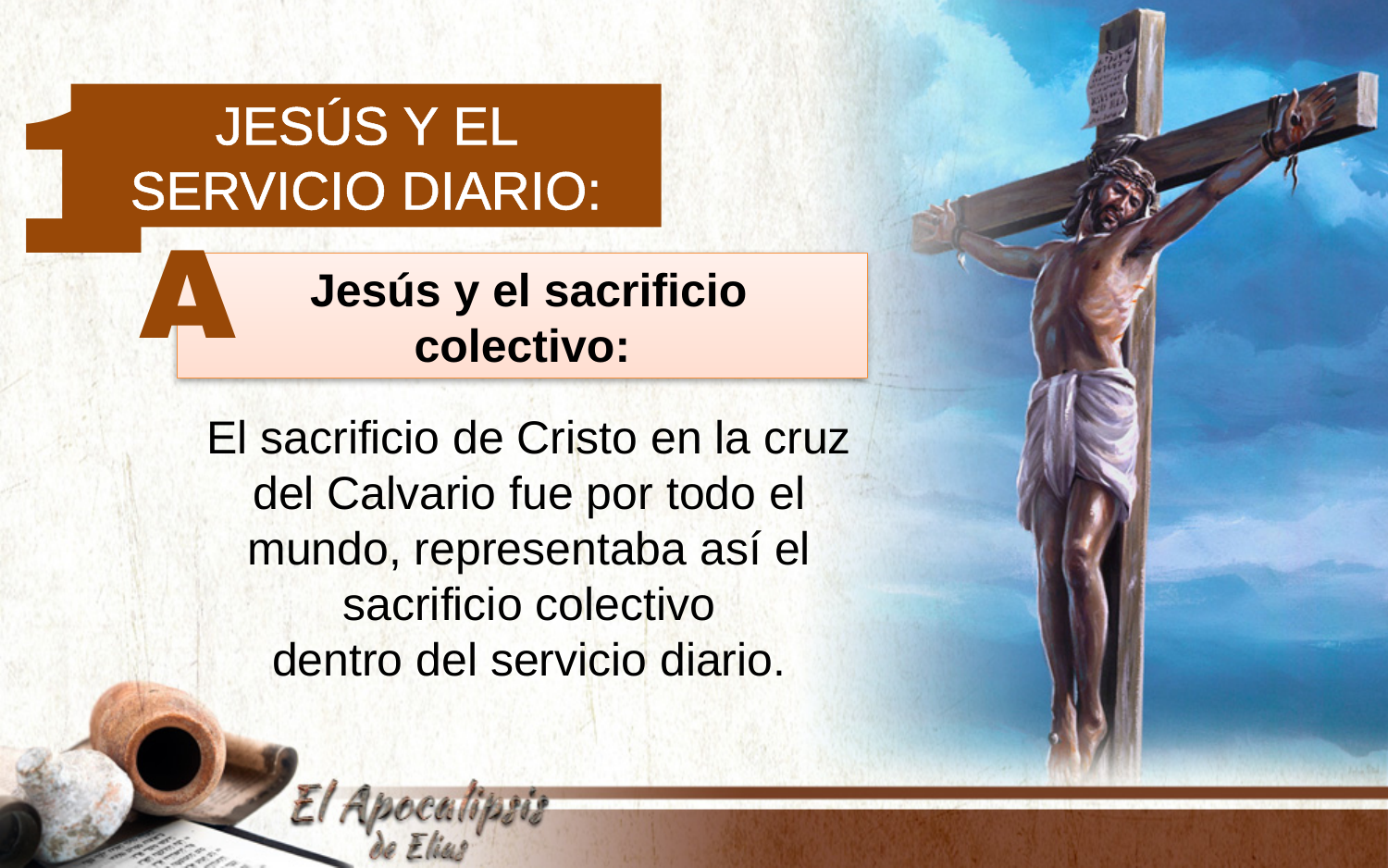

1
Jesús y el servicio diario:
A
 Jesús y el sacrificio colectivo:
El sacrificio de Cristo en la cruz del Calvario fue por todo el mundo, representaba así el sacrificio colectivo
dentro del servicio diario.